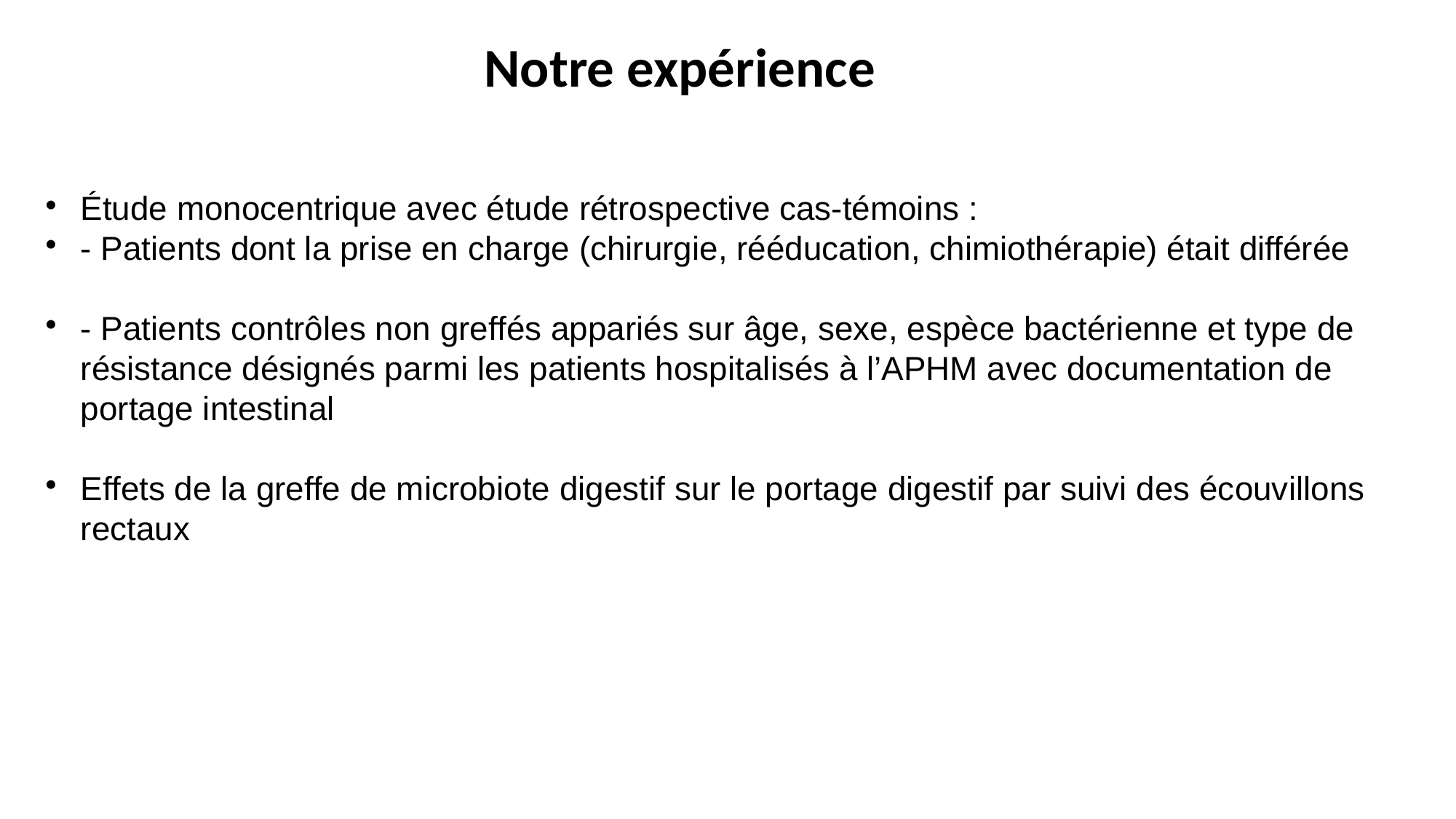

Méthodes
Notre expérience
Étude monocentrique avec étude rétrospective cas-témoins :
- Patients dont la prise en charge (chirurgie, rééducation, chimiothérapie) était différée

- Patients contrôles non greffés appariés sur âge, sexe, espèce bactérienne et type de résistance désignés parmi les patients hospitalisés à l’APHM avec documentation de portage intestinal

Effets de la greffe de microbiote digestif sur le portage digestif par suivi des écouvillons rectaux